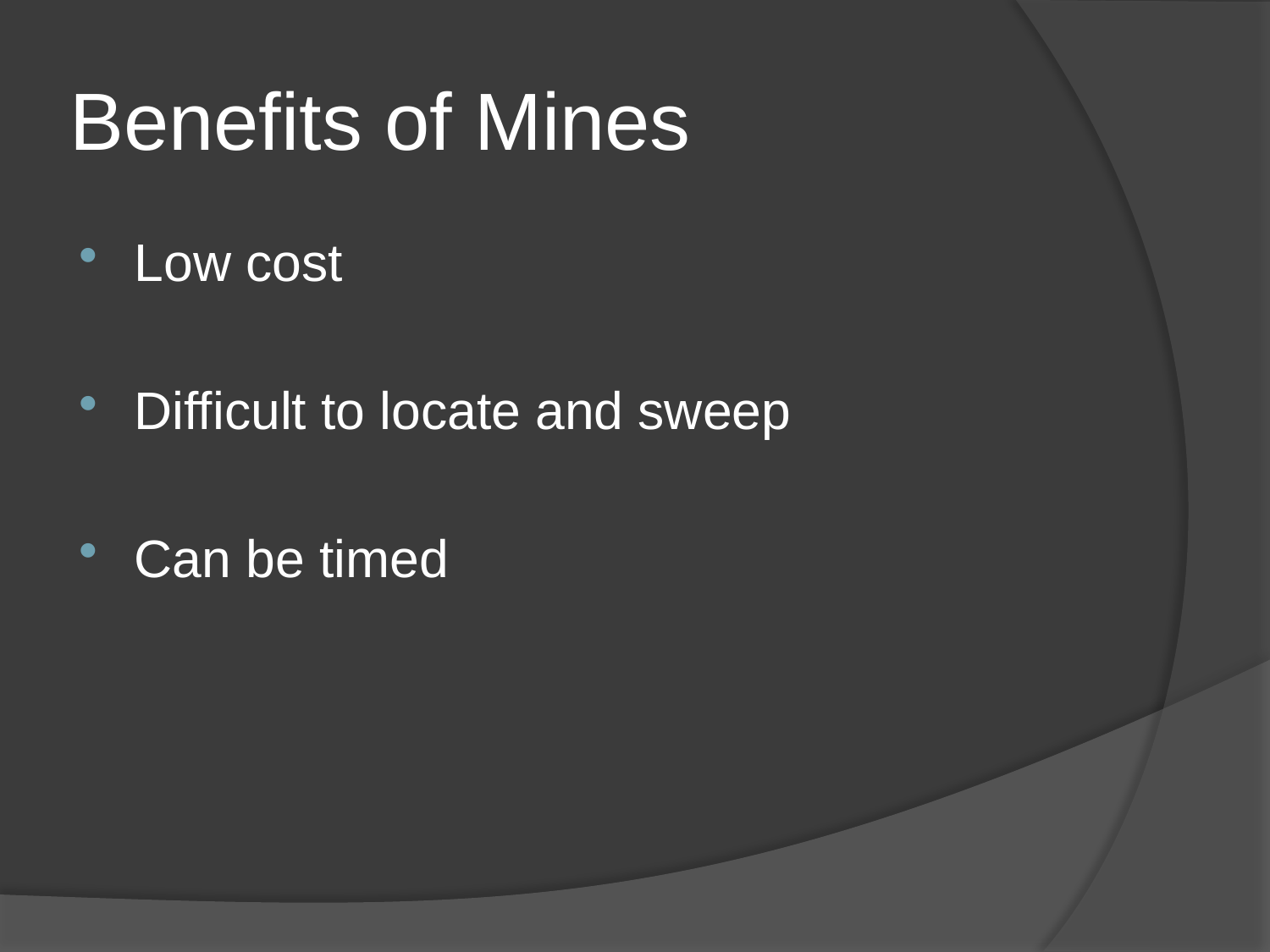

# Benefits of Mines
Low cost

Difficult to locate and sweep

Can be timed